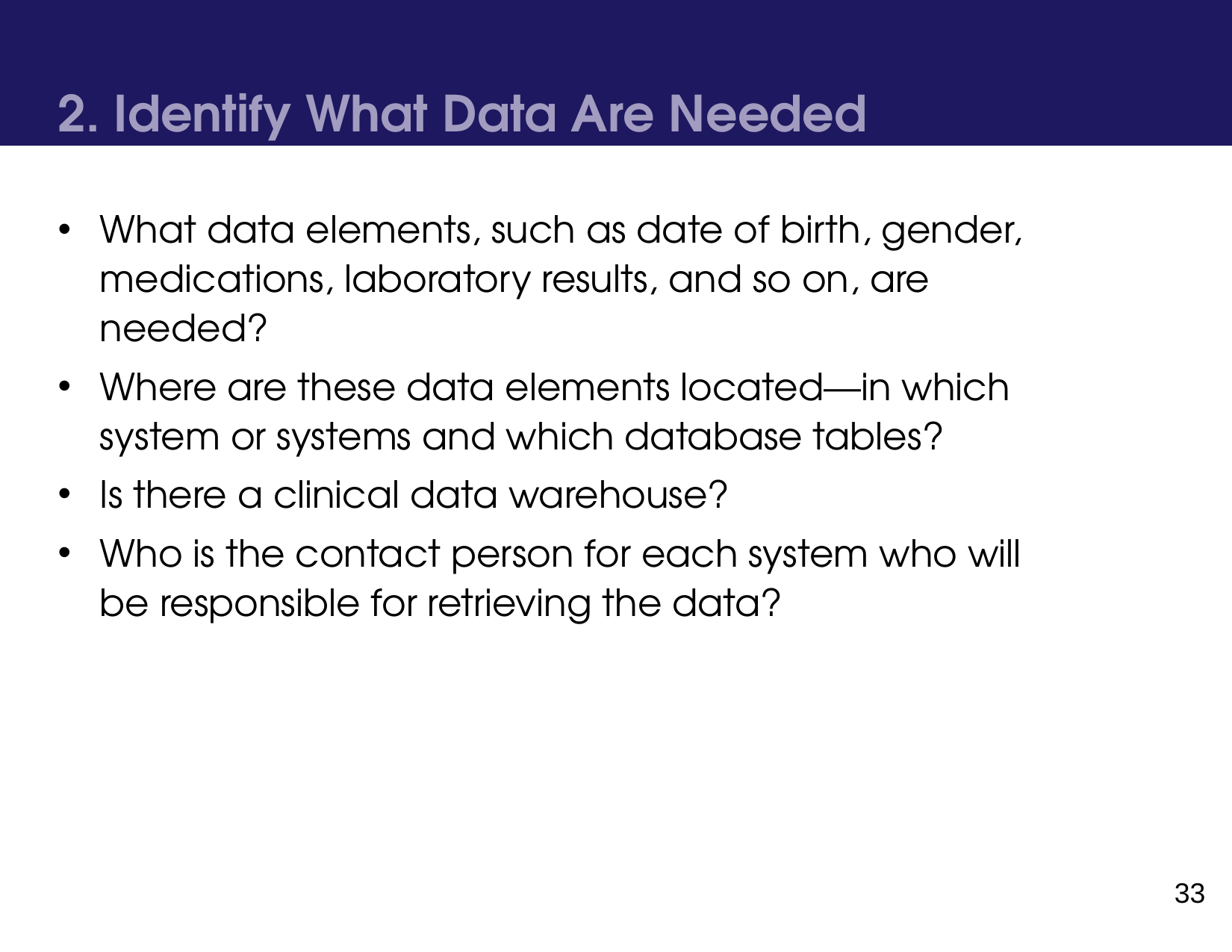

# 2. Identify What Data Are Needed
What data elements, such as date of birth, gender, medications, laboratory results, and so on, are needed?
Where are these data elements located—in which system or systems and which database tables?
Is there a clinical data warehouse?
Who is the contact person for each system who will be responsible for retrieving the data?
33